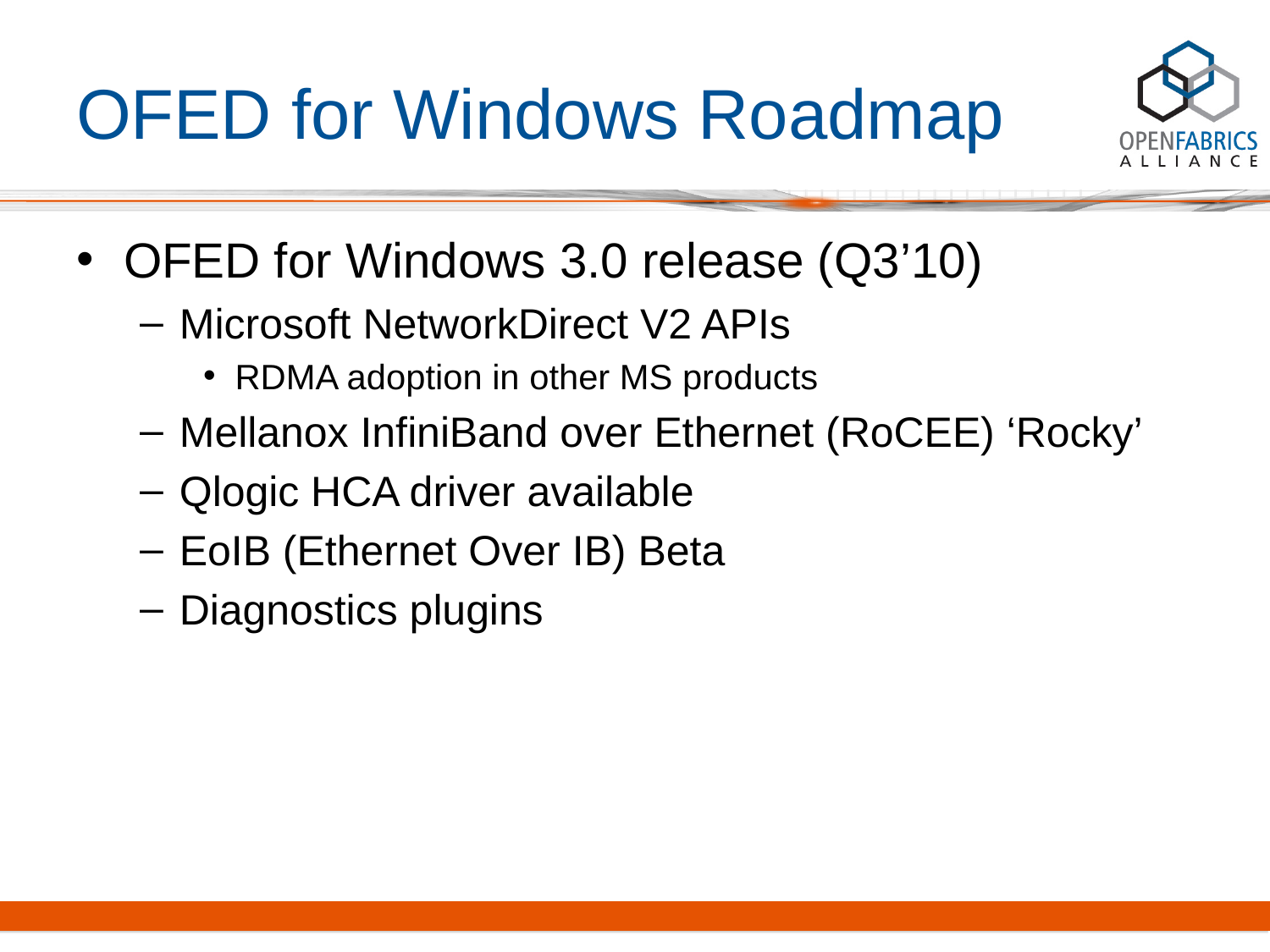

# OFED for Windows Roadmap
OFED for Windows 3.0 release (Q3’10)
Microsoft NetworkDirect V2 APIs
RDMA adoption in other MS products
Mellanox InfiniBand over Ethernet (RoCEE) ‘Rocky’
Qlogic HCA driver available
EoIB (Ethernet Over IB) Beta
Diagnostics plugins